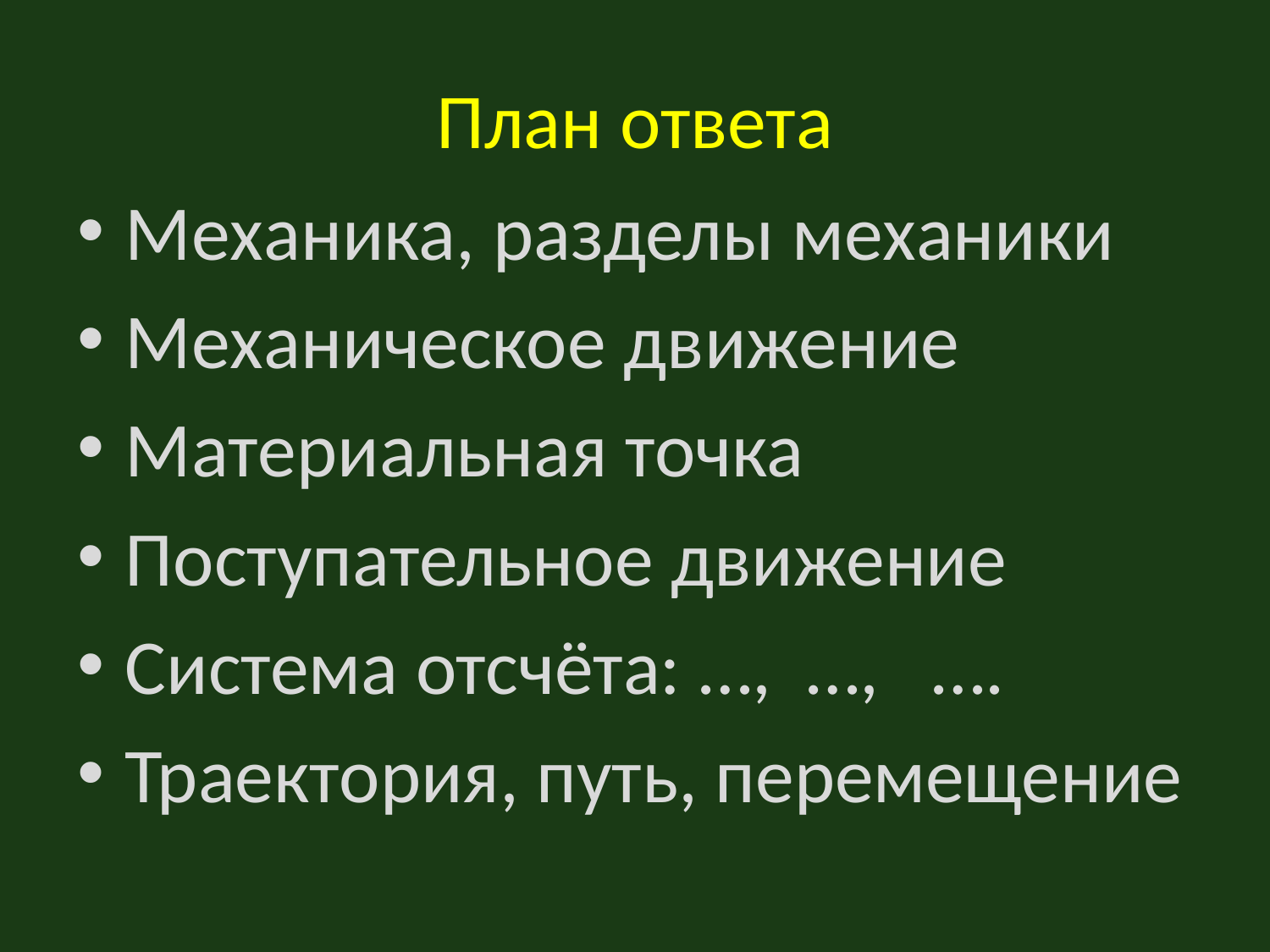

# План ответа
Механика, разделы механики
Механическое движение
Материальная точка
Поступательное движение
Система отсчёта: …,  …,   ….
Траектория, путь, перемещение